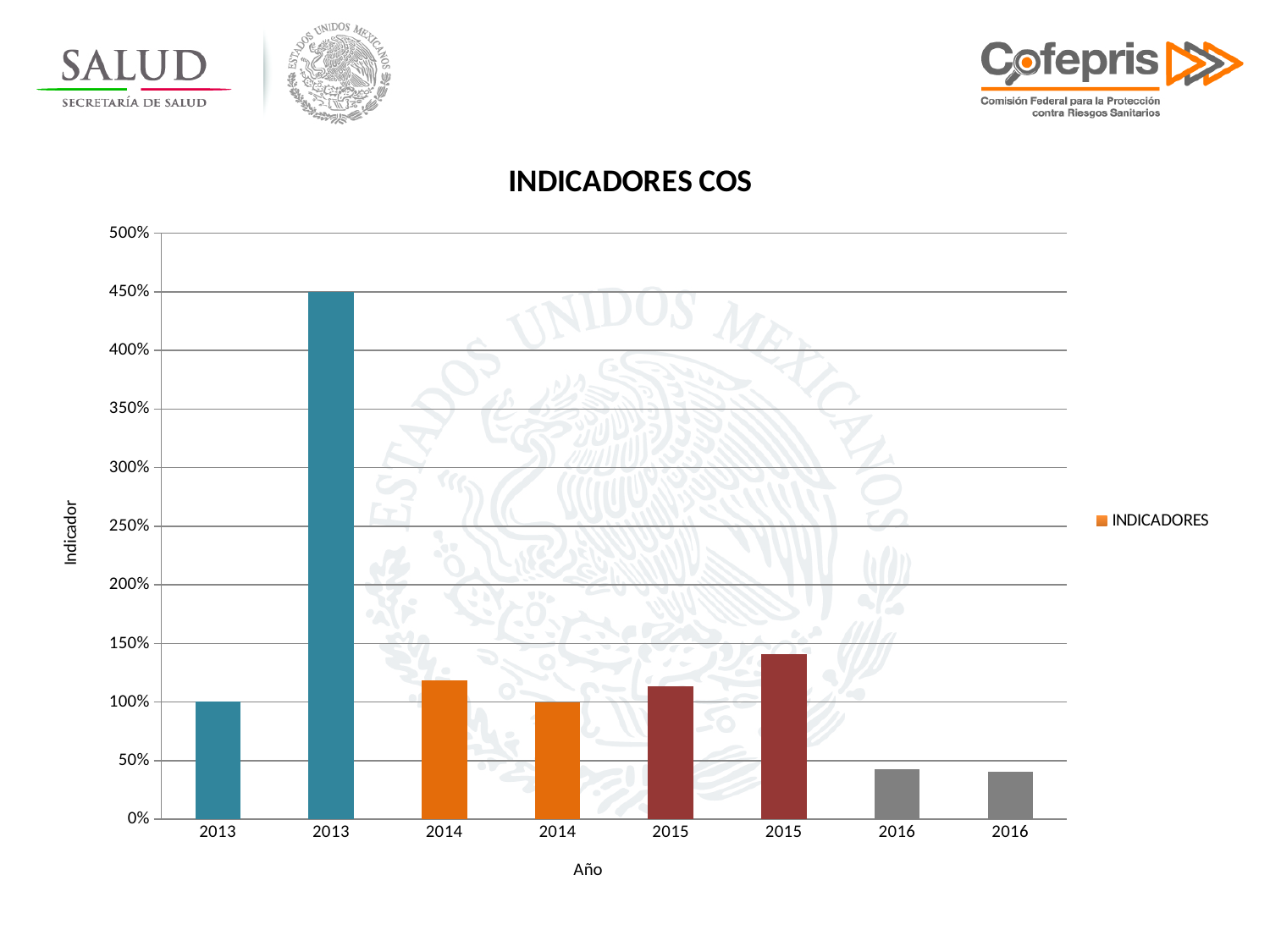

### Chart: INDICADORES COS

| Category | INDICADORES |
|---|---|
| 2013 | 1.0027 |
| 2013 | 4.5 |
| 2014 | 1.182 |
| 2014 | 1.0 |
| 2015 | 1.1353 |
| 2015 | 1.4109 |
| 2016 | 0.4253 |
| 2016 | 0.4025 |